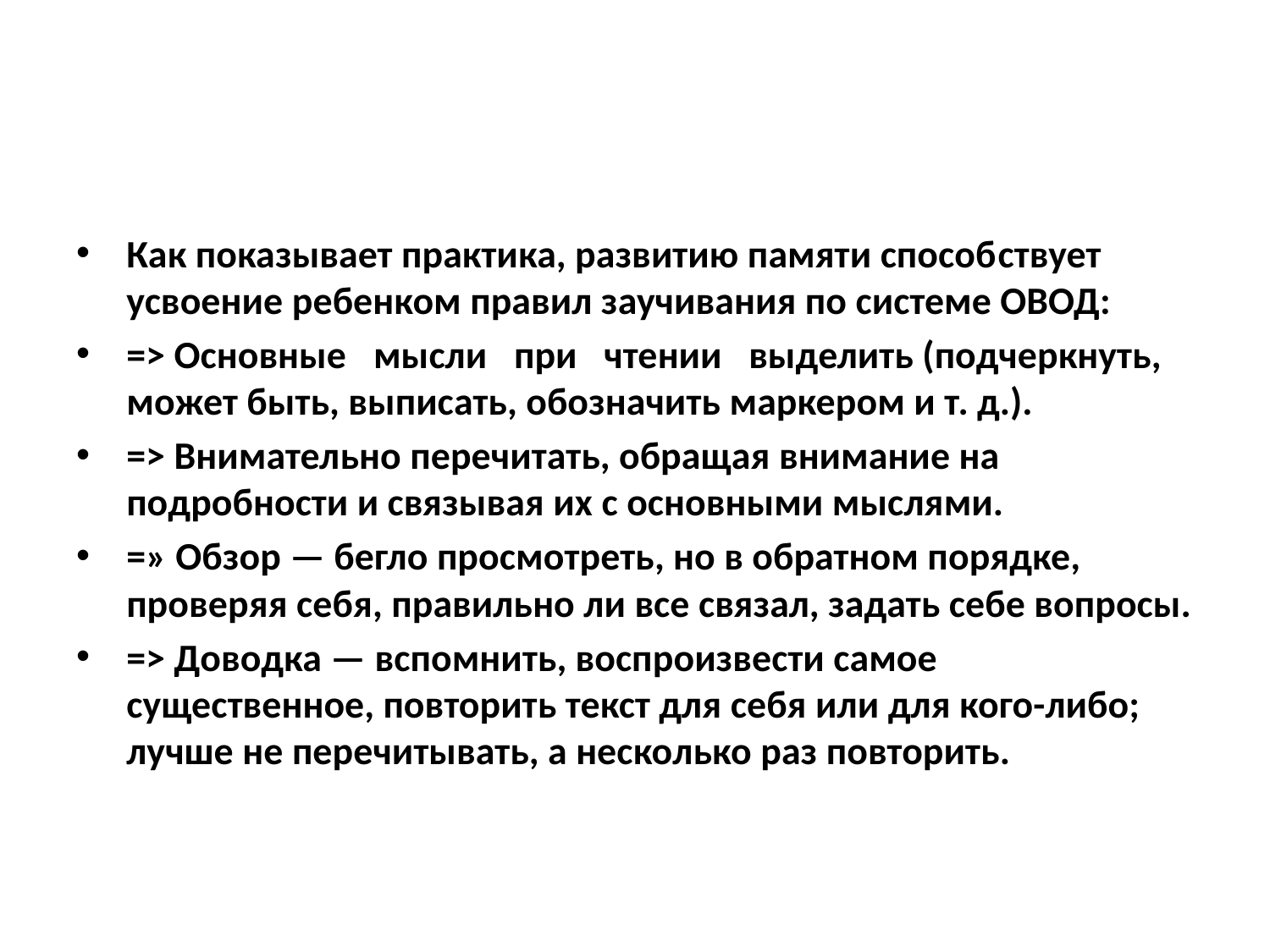

#
Как показывает практика, развитию памяти способ­ствует усвоение ребенком правил заучивания по системе ОВОД:
=> Основные   мысли   при   чтении   выделить (подчеркнуть, может быть, выписать, обозначить маркером и т. д.).
=> Внимательно перечитать, обращая внимание на подробности и связывая их с основными мыслями.
=» Обзор — бегло просмотреть, но в обратном порядке, проверяя себя, правильно ли все связал, задать себе вопросы.
=> Доводка — вспомнить, воспроизвести самое существенное, повторить текст для себя или для кого-либо; лучше не перечитывать, а несколько раз повторить.